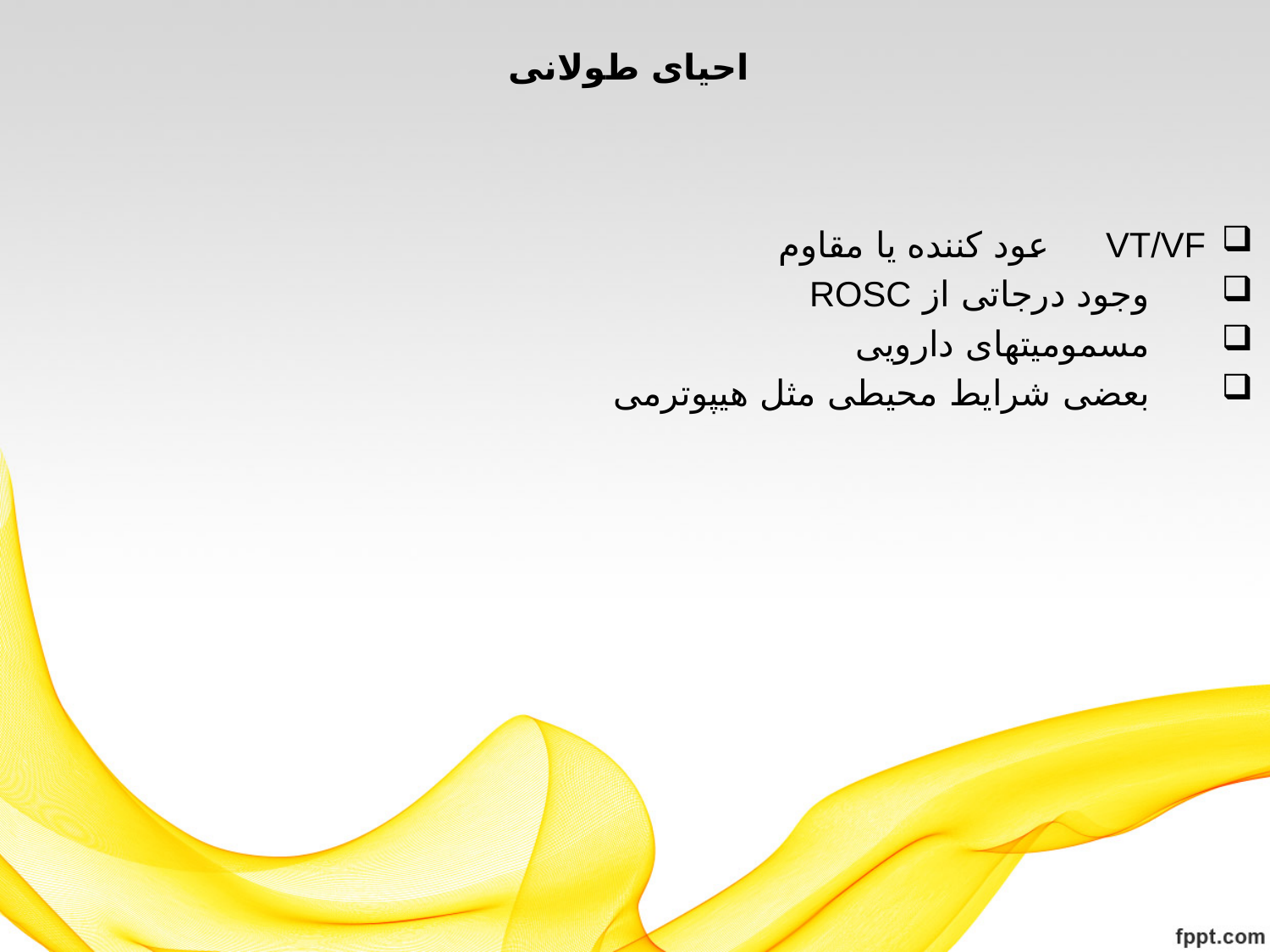

# احیای طولانی
VT/VF      عود کننده یا مقاوم
     وجود درجاتی از ROSC
     مسمومیتهای دارویی
     بعضی شرایط محیطی مثل هیپوترمی